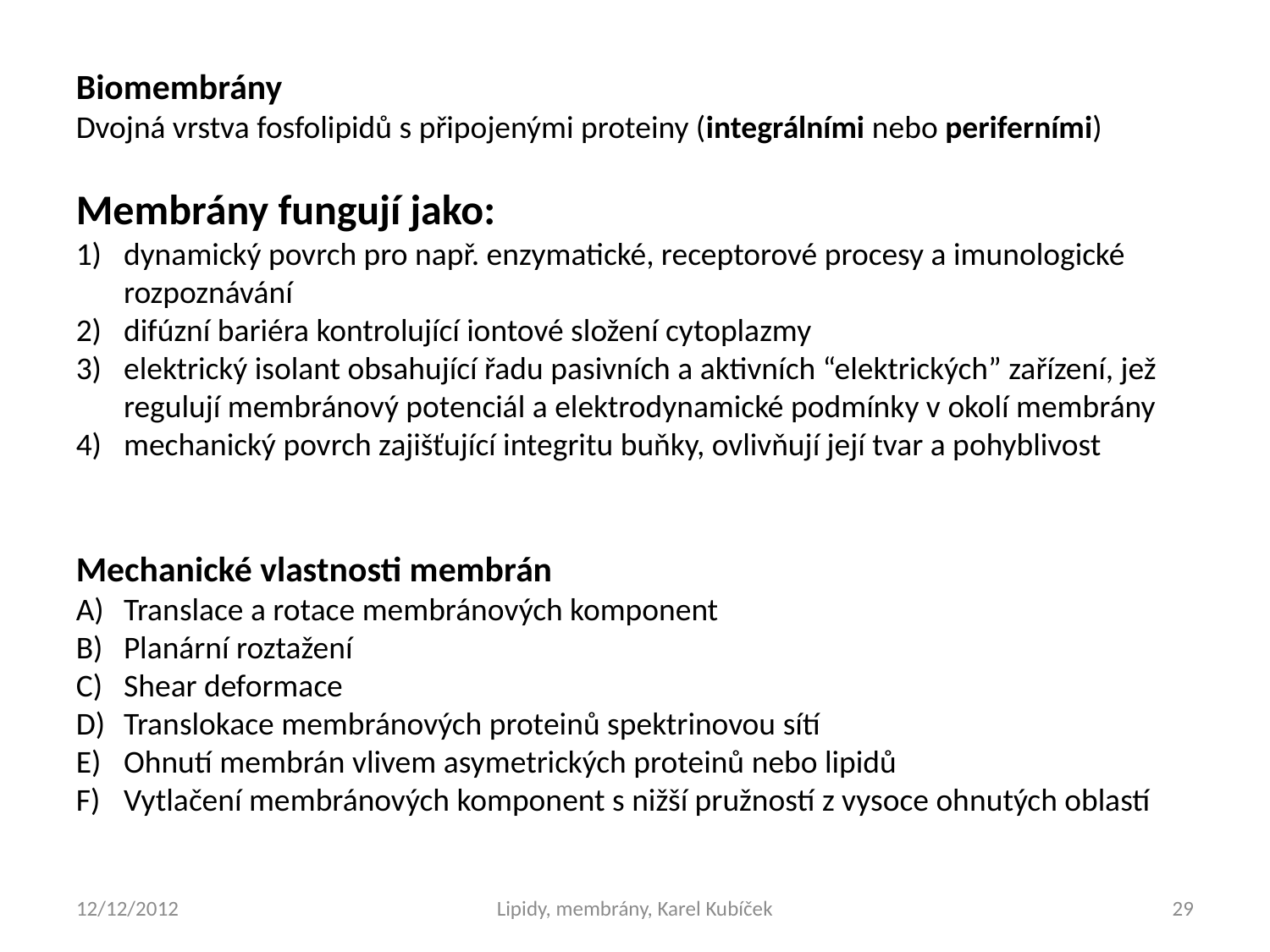

Biomembrány
Dvojná vrstva fosfolipidů s připojenými proteiny (integrálními nebo periferními)

Membrány fungují jako:
dynamický povrch pro např. enzymatické, receptorové procesy a imunologické rozpoznávání
difúzní bariéra kontrolující iontové složení cytoplazmy
elektrický isolant obsahující řadu pasivních a aktivních “elektrických” zařízení, jež regulují membránový potenciál a elektrodynamické podmínky v okolí membrány
mechanický povrch zajišťující integritu buňky, ovlivňují její tvar a pohyblivost

Mechanické vlastnosti membrán
Translace a rotace membránových komponent
Planární roztažení
Shear deformace
Translokace membránových proteinů spektrinovou sítí
Ohnutí membrán vlivem asymetrických proteinů nebo lipidů
Vytlačení membránových komponent s nižší pružností z vysoce ohnutých oblastí
12/12/2012
Lipidy, membrány, Karel Kubíček
29